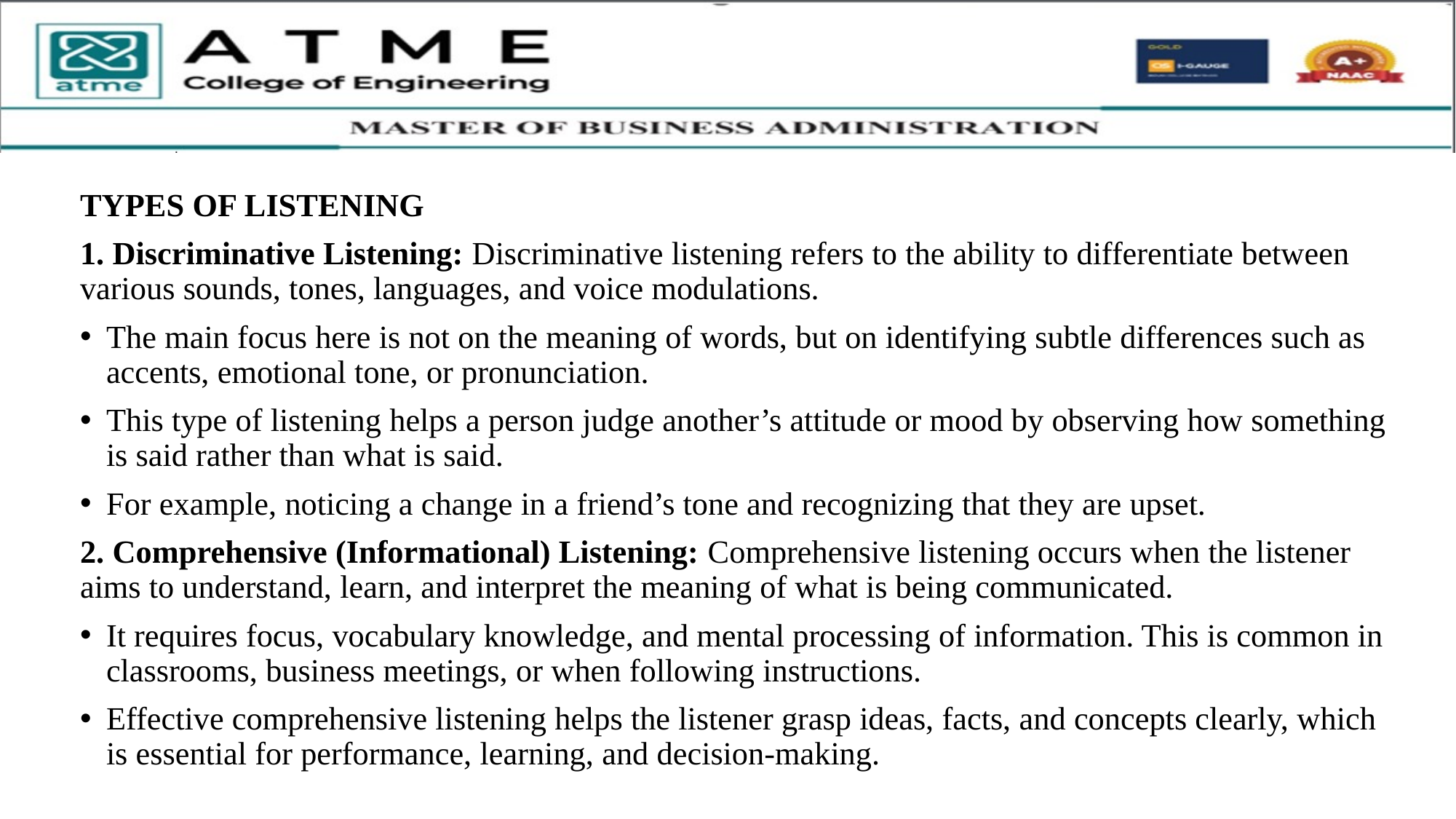

TYPES OF LISTENING
1. Discriminative Listening: Discriminative listening refers to the ability to differentiate between various sounds, tones, languages, and voice modulations.
The main focus here is not on the meaning of words, but on identifying subtle differences such as accents, emotional tone, or pronunciation.
This type of listening helps a person judge another’s attitude or mood by observing how something is said rather than what is said.
For example, noticing a change in a friend’s tone and recognizing that they are upset.
2. Comprehensive (Informational) Listening: Comprehensive listening occurs when the listener aims to understand, learn, and interpret the meaning of what is being communicated.
It requires focus, vocabulary knowledge, and mental processing of information. This is common in classrooms, business meetings, or when following instructions.
Effective comprehensive listening helps the listener grasp ideas, facts, and concepts clearly, which is essential for performance, learning, and decision-making.